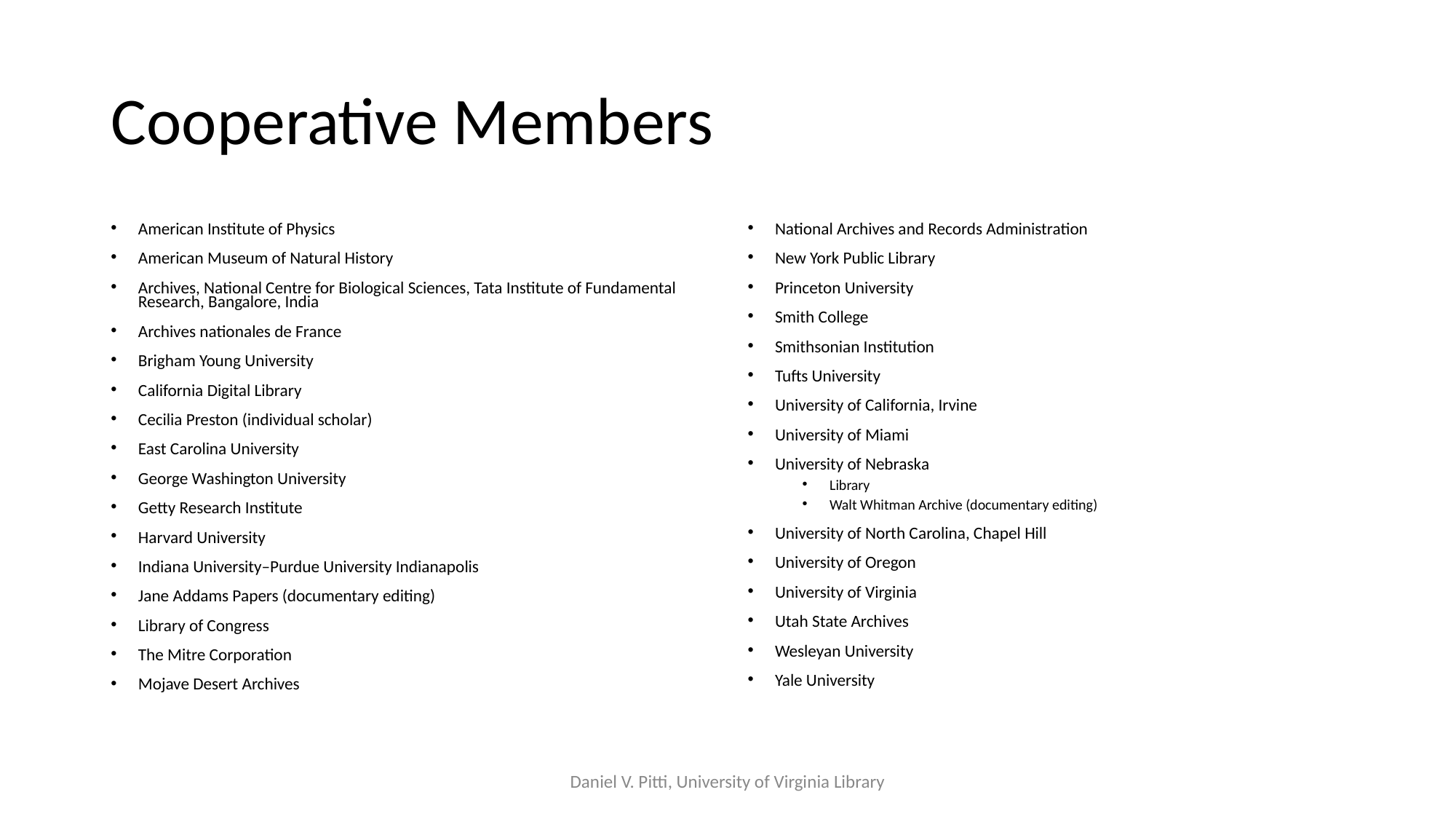

# Cooperative Members
American Institute of Physics
American Museum of Natural History
Archives, National Centre for Biological Sciences, Tata Institute of Fundamental Research, Bangalore, India
Archives nationales de France
Brigham Young University
California Digital Library
Cecilia Preston (individual scholar)
East Carolina University
George Washington University
Getty Research Institute
Harvard University
Indiana University–Purdue University Indianapolis
Jane Addams Papers (documentary editing)
Library of Congress
The Mitre Corporation
Mojave Desert Archives

National Archives and Records Administration
New York Public Library
Princeton University
Smith College
Smithsonian Institution
Tufts University
University of California, Irvine
University of Miami
University of Nebraska
Library
Walt Whitman Archive (documentary editing)
University of North Carolina, Chapel Hill
University of Oregon
University of Virginia
Utah State Archives
Wesleyan University
Yale University
Daniel V. Pitti, University of Virginia Library